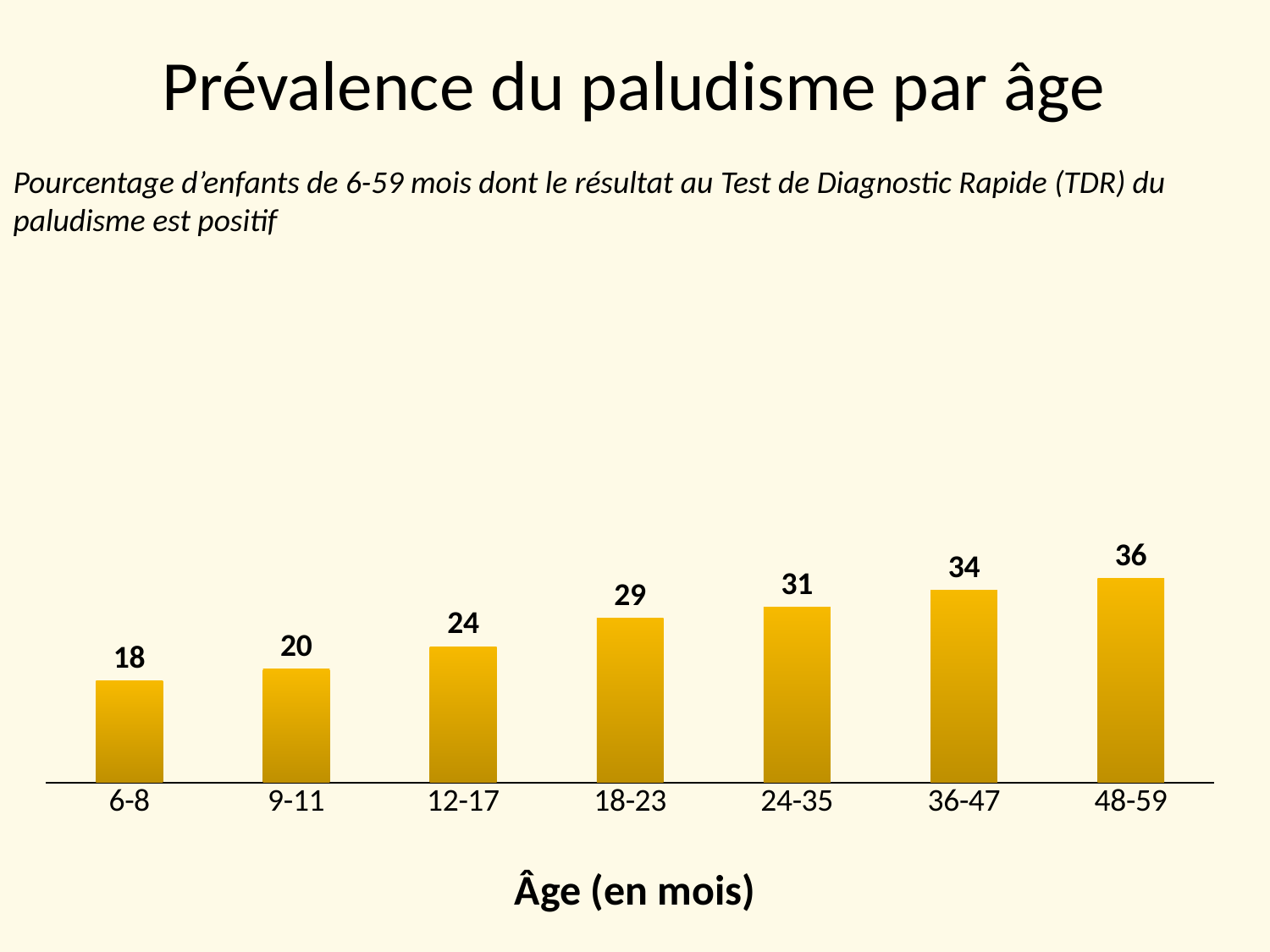

# Prévalence du paludisme par âge
Pourcentage d’enfants de 6-59 mois dont le résultat au Test de Diagnostic Rapide (TDR) du paludisme est positif

### Chart

| Category | Series 1 |
|---|---|
| 6-8 | 18.0 |
| 9-11 | 20.0 |
| 12-17 | 24.0 |
| 18-23 | 29.0 |
| 24-35 | 31.0 |
| 36-47 | 34.0 |
| 48-59 | 36.0 |
Âge (en mois)